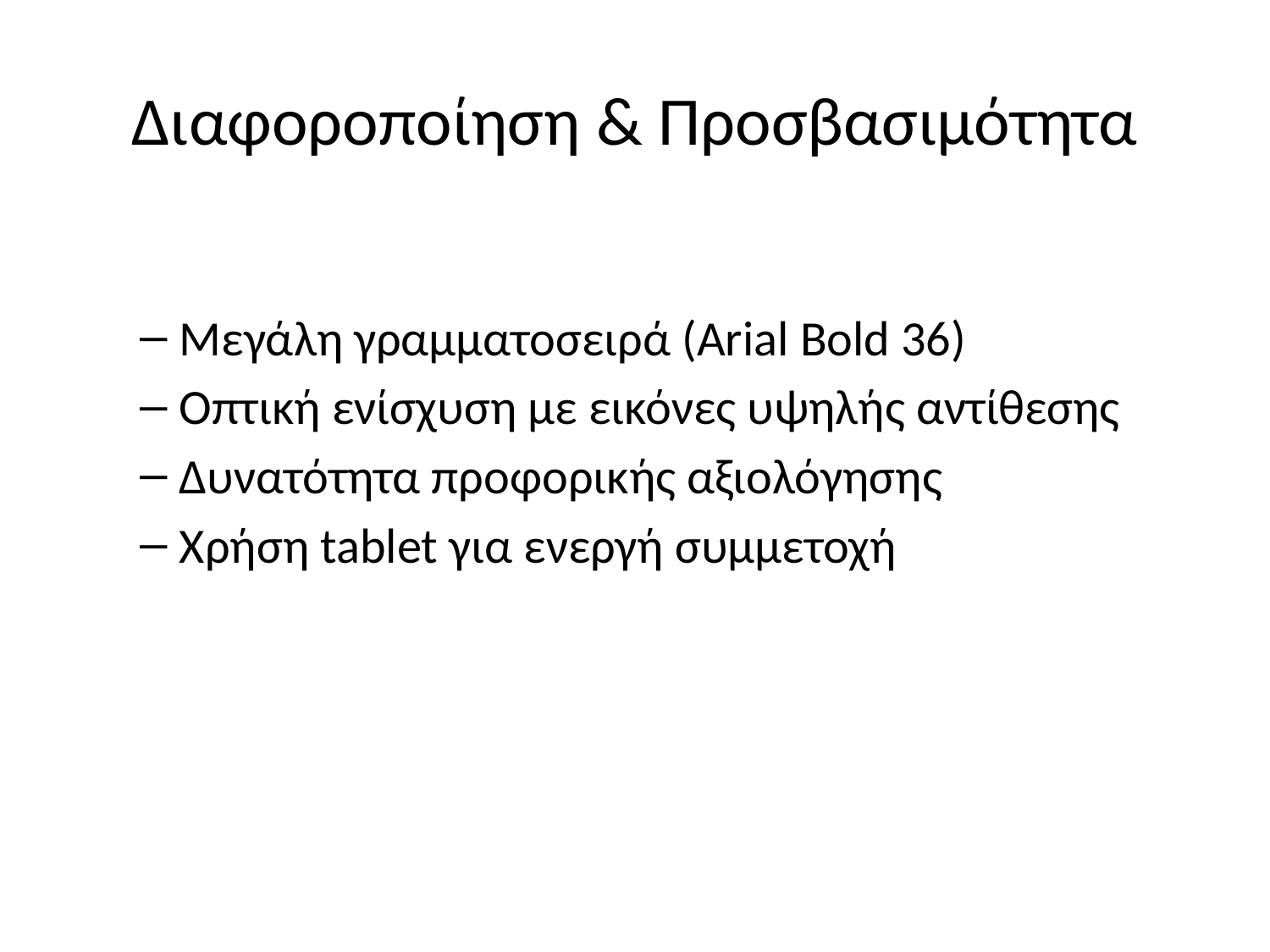

# Διαφοροποίηση & Προσβασιμότητα

Μεγάλη γραμματοσειρά (Arial Bold 36)
Οπτική ενίσχυση με εικόνες υψηλής αντίθεσης
Δυνατότητα προφορικής αξιολόγησης
Χρήση tablet για ενεργή συμμετοχή